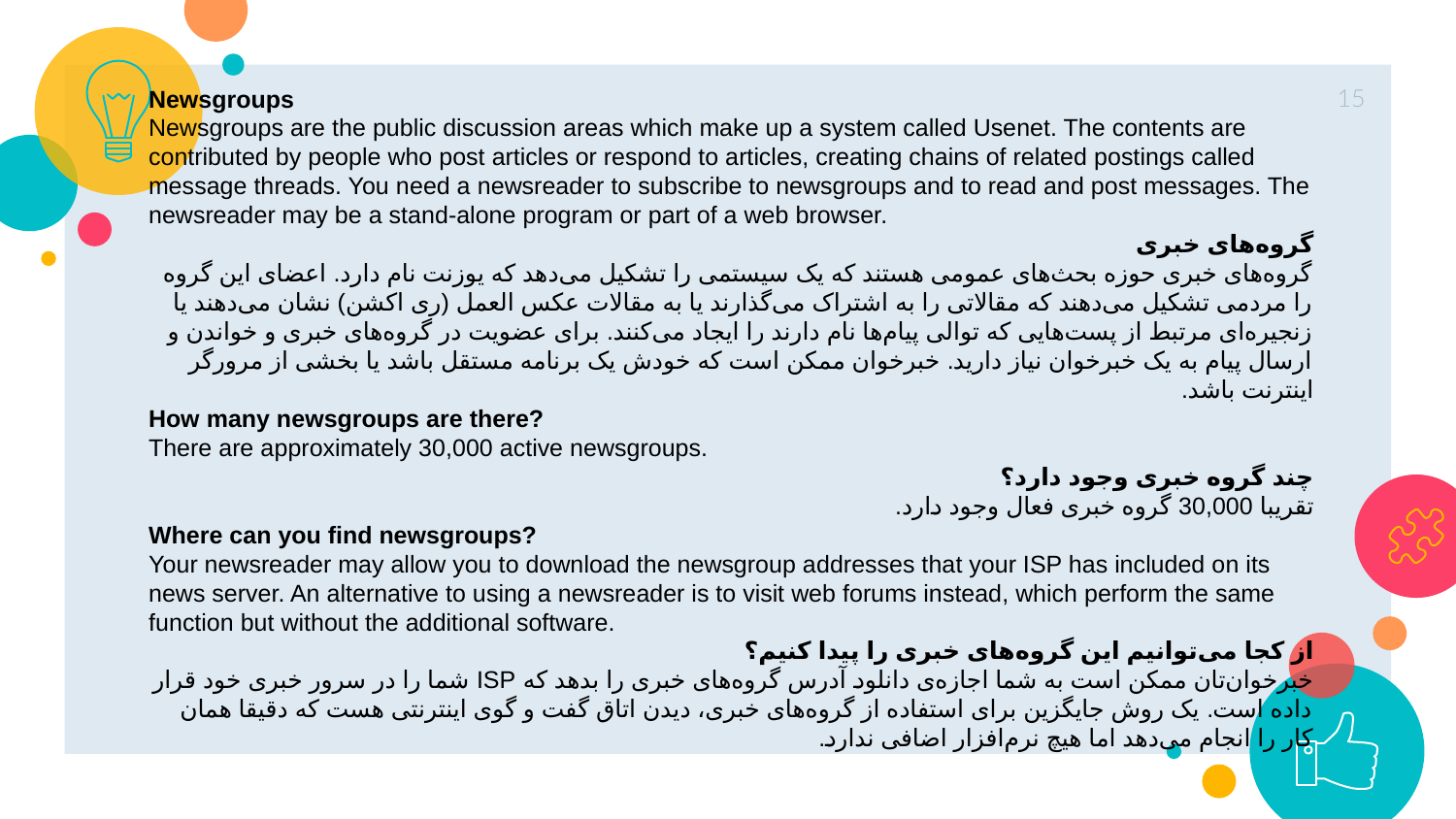

15
Newsgroups
Newsgroups are the public discussion areas which make up a system called Usenet. The contents are contributed by people who post articles or respond to articles, creating chains of related postings called message threads. You need a newsreader to subscribe to newsgroups and to read and post messages. The newsreader may be a stand-alone program or part of a web browser.
گروه‌های خبری
گروه‌های خبری حوزه بحث‌های عمومی هستند که یک سیستمی را تشکیل می‌دهد که یوزنت نام دارد. اعضای این گروه را مردمی تشکیل می‌دهند که مقالاتی را به اشتراک می‌گذارند یا به مقالات عکس العمل (ری اکشن) نشان می‌دهند یا زنجیره‌ای مرتبط از پست‌هایی که توالی پیام‌ها نام دارند را ایجاد می‌کنند. برای عضویت در گروه‌های خبری و خواندن و ارسال پیام به یک خبرخوان نیاز دارید. خبرخوان ممکن است که خودش یک برنامه مستقل باشد یا بخشی از مرورگر اینترنت باشد.
How many newsgroups are there?
There are approximately 30,000 active newsgroups.
چند گروه خبری وجود دارد؟
تقریبا 30,000 گروه خبری فعال وجود دارد.
Where can you find newsgroups?
Your newsreader may allow you to download the newsgroup addresses that your ISP has included on its news server. An alternative to using a newsreader is to visit web forums instead, which perform the same function but without the additional software.
از کجا می‌توانیم این گروه‌های خبری را پیدا کنیم؟
خبرخوان‌تان ممکن است به شما اجازه‌ی دانلود آدرس گروه‌های خبری را بدهد که ISP شما را در سرور خبری خود قرار داده است. یک روش جایگزین برای استفاده از گروه‌های خبری، دیدن اتاق گفت و گوی اینترنتی هست که دقیقا همان کار را انجام می‌دهد اما هیچ نرم‌افزار اضافی ندارد.